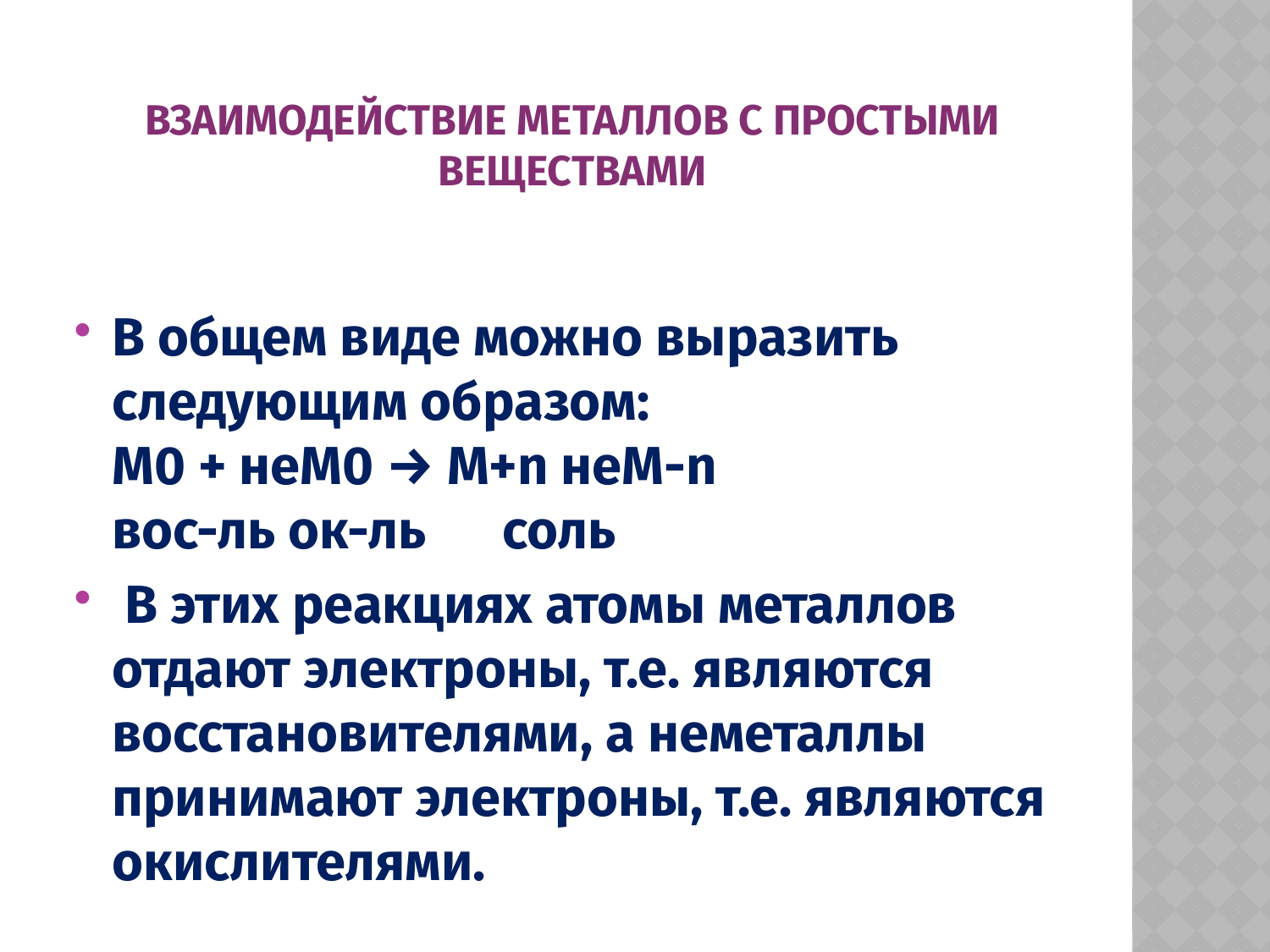

# взаимодействие металлов с простыми веществами
В общем виде можно выразить следующим образом: 
M0 + неM0 → M+n неM-n 
вос-ль ок-ль      соль
 В этих реакциях атомы металлов отдают электроны, т.е. являются восстановителями, а неметаллы принимают электроны, т.е. являются окислителями.